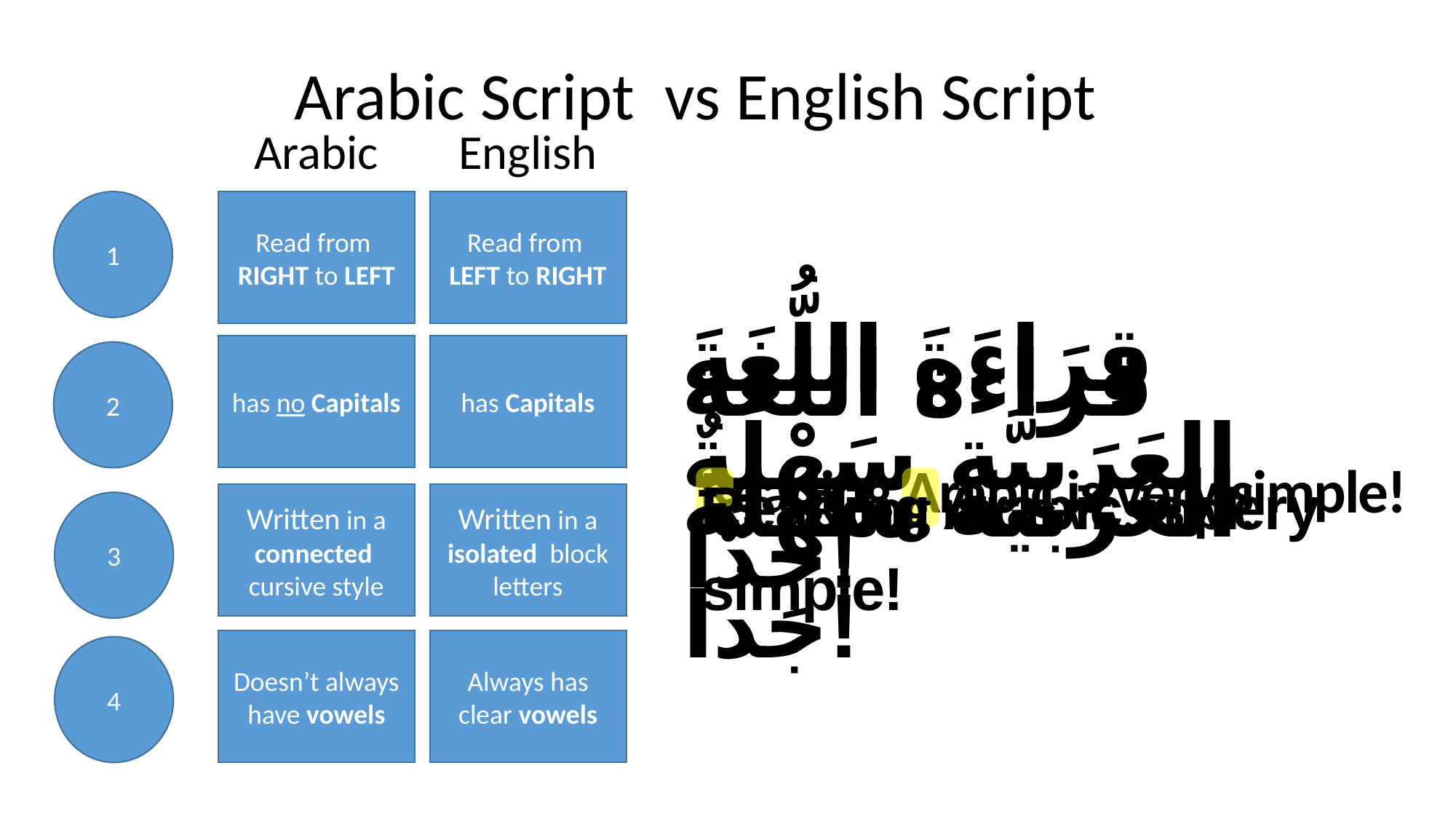

# Arabic Script  vs English Script
Arabic
English
1
Read from
RIGHT to LEFT
Read from
LEFT to RIGHT
قِرَاءَةَ اللُّغَةَ العَرَبِيَّةِ سَهْلَةٌ جِدًّا!
قراءة اللغة العربية سهلة جدا!
has no Capitals
has Capitals
2
	Rdng rbc s vr smpl!
Reading Arabic is very simple!
Reading Arabic is very simple!

Written in a connected  cursive style
Written in a isolated  block letters
3
Doesn’t always have vowels
Always has clear vowels
4